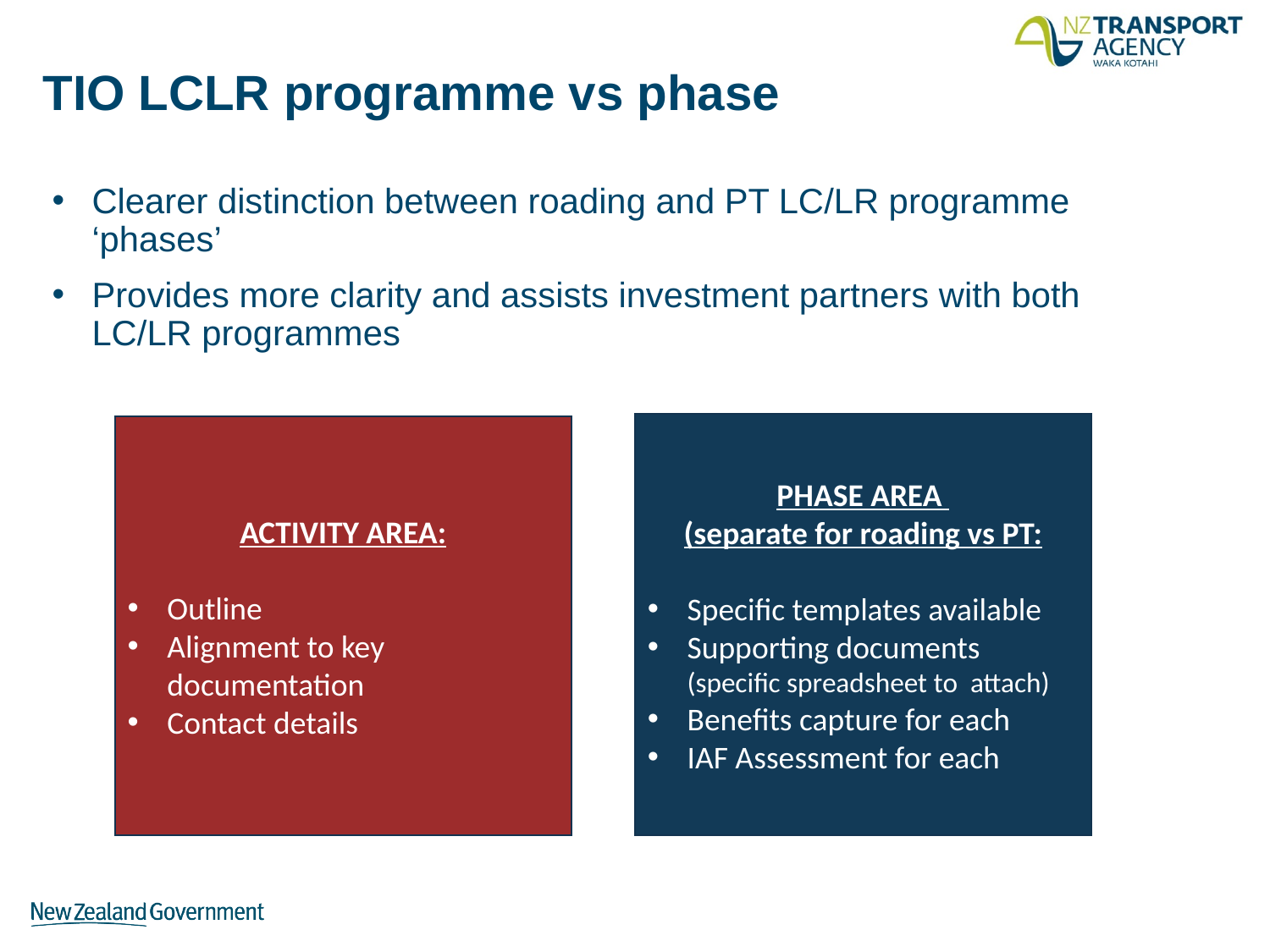

# TIO LCLR programme vs phase
Clearer distinction between roading and PT LC/LR programme ‘phases’
Provides more clarity and assists investment partners with both LC/LR programmes

PHASE AREA
(separate for roading vs PT:

Specific templates available
Supporting documents 11111 (specific spreadsheet to  attach)
Benefits capture for each
IAF Assessment for each
ACTIVITY AREA:

Outline   111111111
Alignment to key 11 documentation     11
Contact details  111